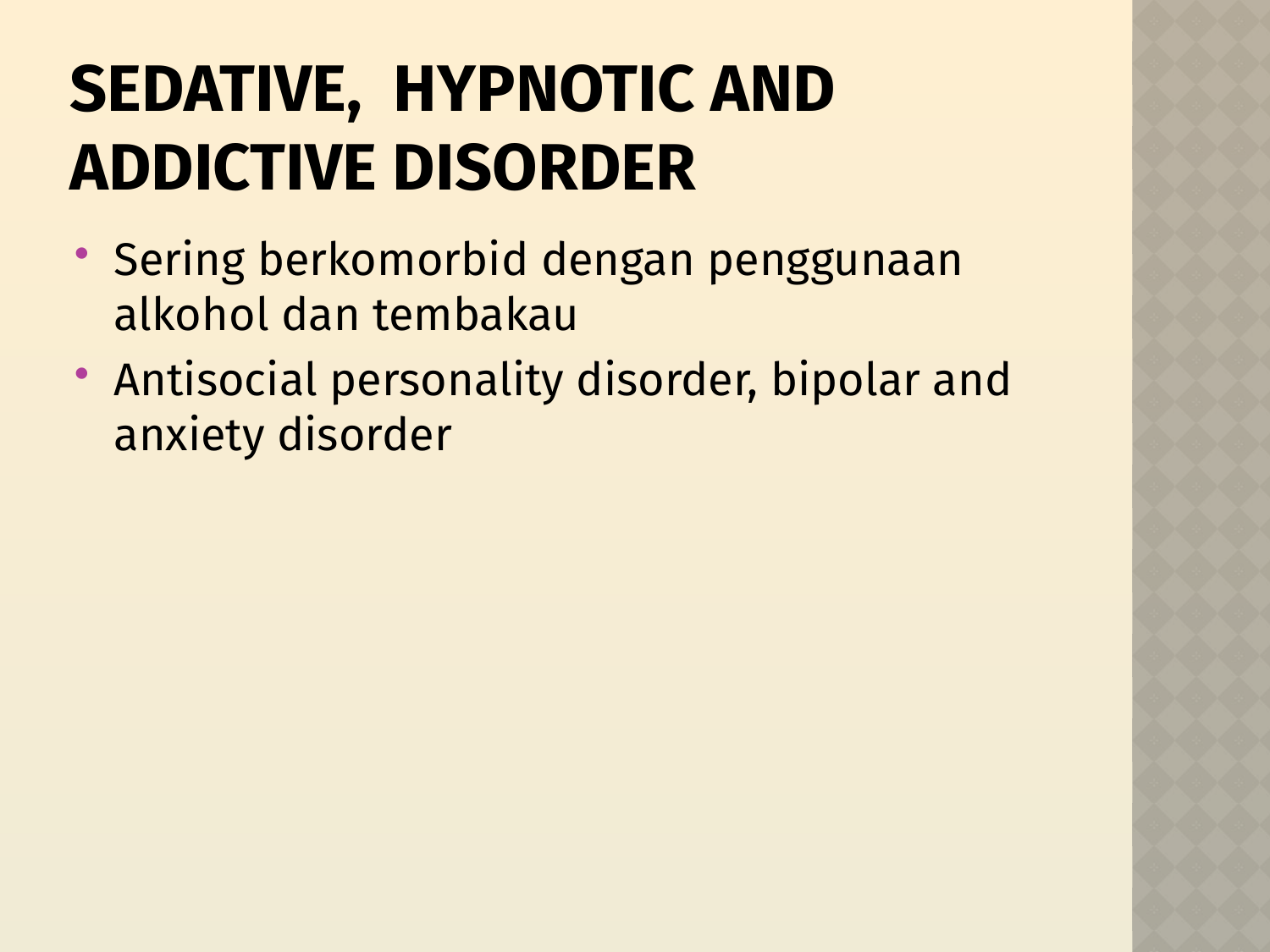

# SEDATIve,  Hypnotic and addictive disorder
Sering berkomorbid dengan penggunaan alkohol dan tembakau
Antisocial personality disorder, bipolar and anxiety disorder